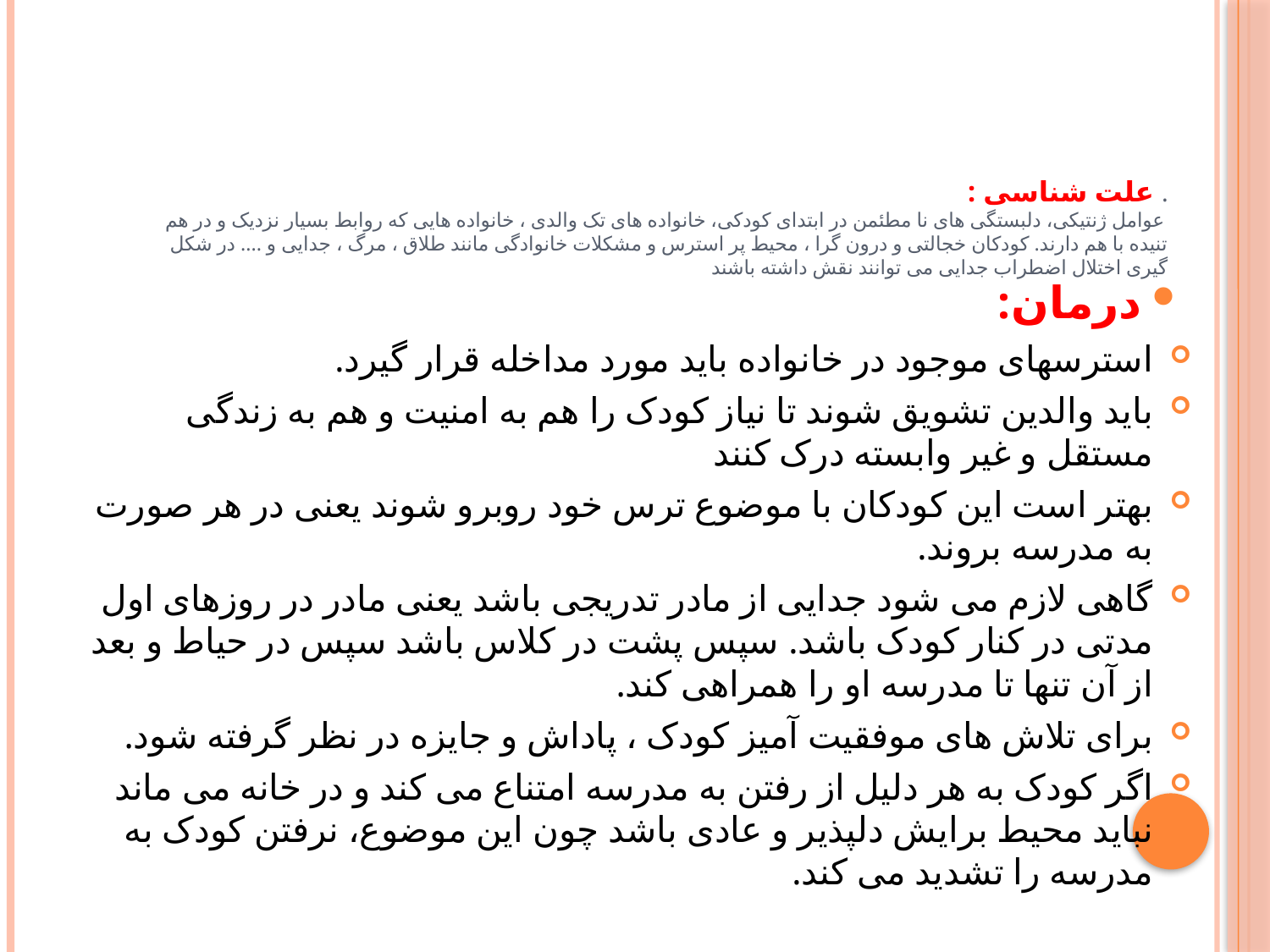

# . علت شناسی : عوامل ژنتیکی، دلبستگی های نا مطئمن در ابتدای کودکی، خانواده های تک والدی ، خانواده هایی که روابط بسیار نزدیک و در هم تنیده با هم دارند. کودکان خجالتی و درون گرا ، محیط پر استرس و مشکلات خانوادگی مانند طلاق ، مرگ ، جدایی و .... در شکل گیری اختلال اضطراب جدایی می توانند نقش داشته باشند
درمان:
استرسهای موجود در خانواده باید مورد مداخله قرار گیرد.
باید والدین تشویق شوند تا نیاز کودک را هم به امنیت و هم به زندگی مستقل و غیر وابسته درک کنند
بهتر است این کودکان با موضوع ترس خود روبرو شوند یعنی در هر صورت به مدرسه بروند.
گاهی لازم می شود جدایی از مادر تدریجی باشد یعنی مادر در روزهای اول مدتی در کنار کودک باشد. سپس پشت در کلاس باشد سپس در حیاط و بعد از آن تنها تا مدرسه او را همراهی کند.
برای تلاش های موفقیت آمیز کودک ، پاداش و جایزه در نظر گرفته شود.
اگر کودک به هر دلیل از رفتن به مدرسه امتناع می کند و در خانه می ماند نباید محیط برایش دلپذیر و عادی باشد چون این موضوع، نرفتن کودک به مدرسه را تشدید می کند.